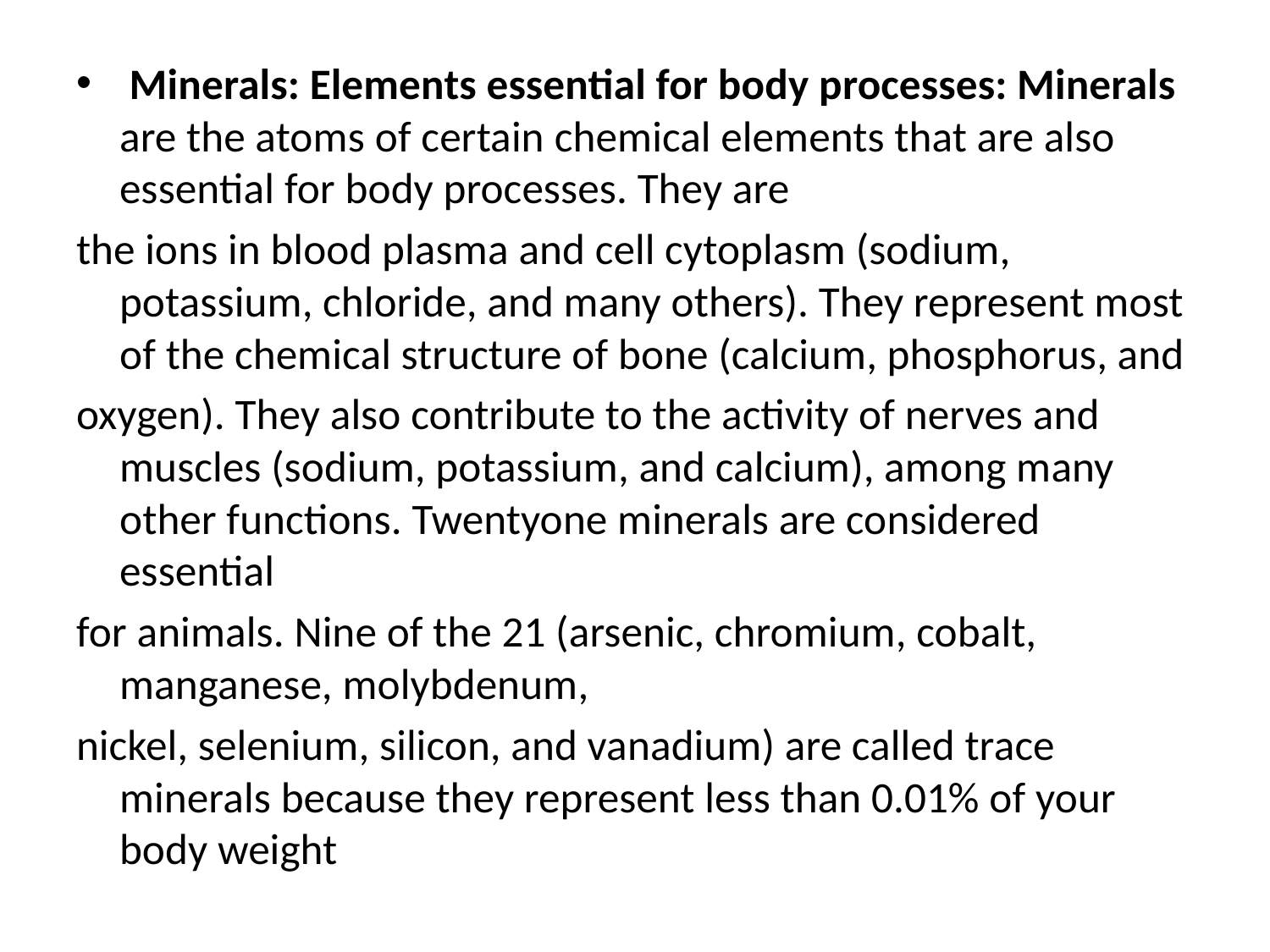

#
 Minerals: Elements essential for body processes: Minerals are the atoms of certain chemical elements that are also essential for body processes. They are
the ions in blood plasma and cell cytoplasm (sodium, potassium, chloride, and many others). They represent most of the chemical structure of bone (calcium, phosphorus, and
oxygen). They also contribute to the activity of nerves and muscles (sodium, potassium, and calcium), among many other functions. Twentyone minerals are considered essential
for animals. Nine of the 21 (arsenic, chromium, cobalt, manganese, molybdenum,
nickel, selenium, silicon, and vanadium) are called trace minerals because they represent less than 0.01% of your body weight